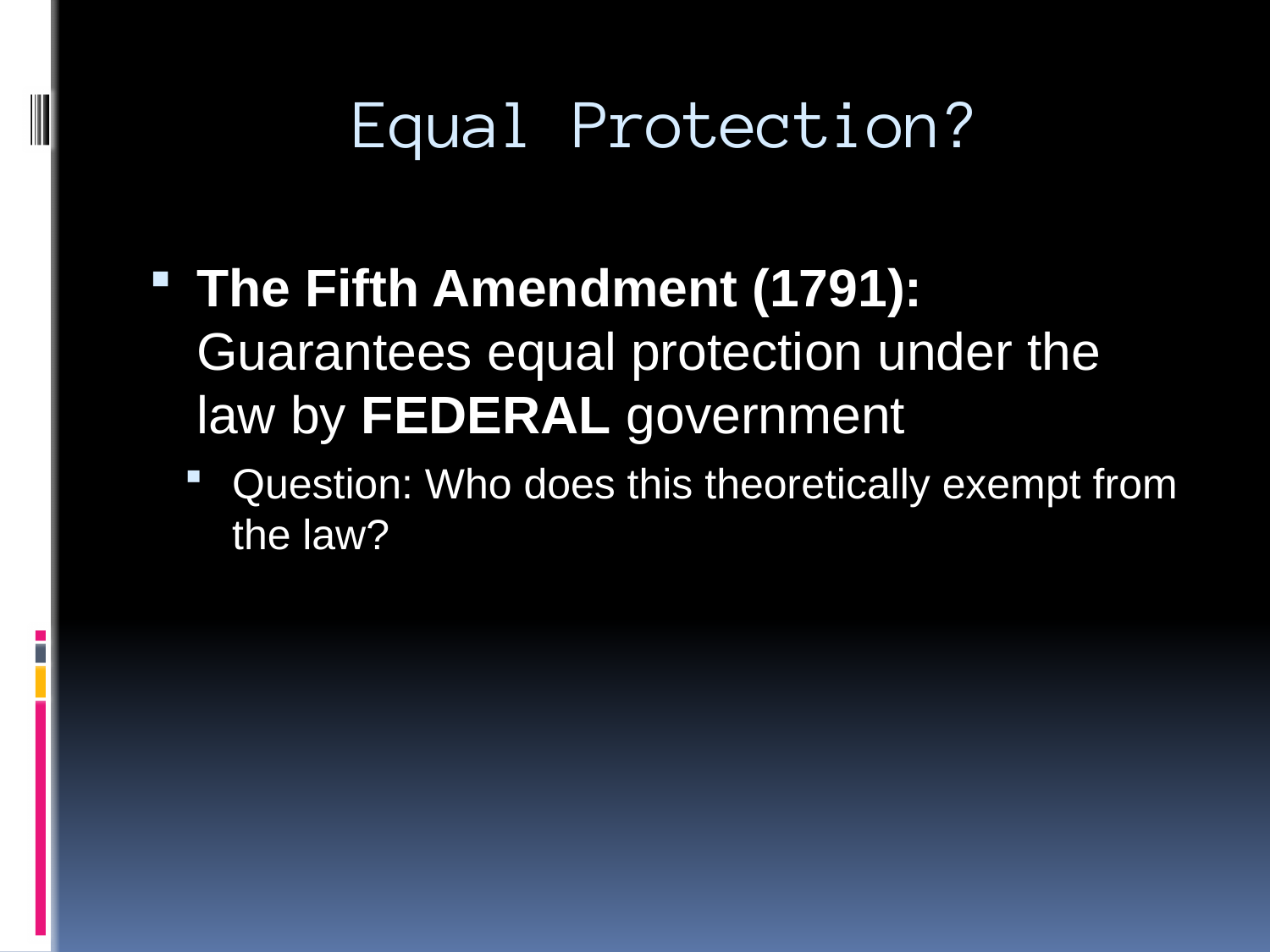

# Equal Protection?
The Fifth Amendment (1791): Guarantees equal protection under the law by FEDERAL government
Question: Who does this theoretically exempt from the law?